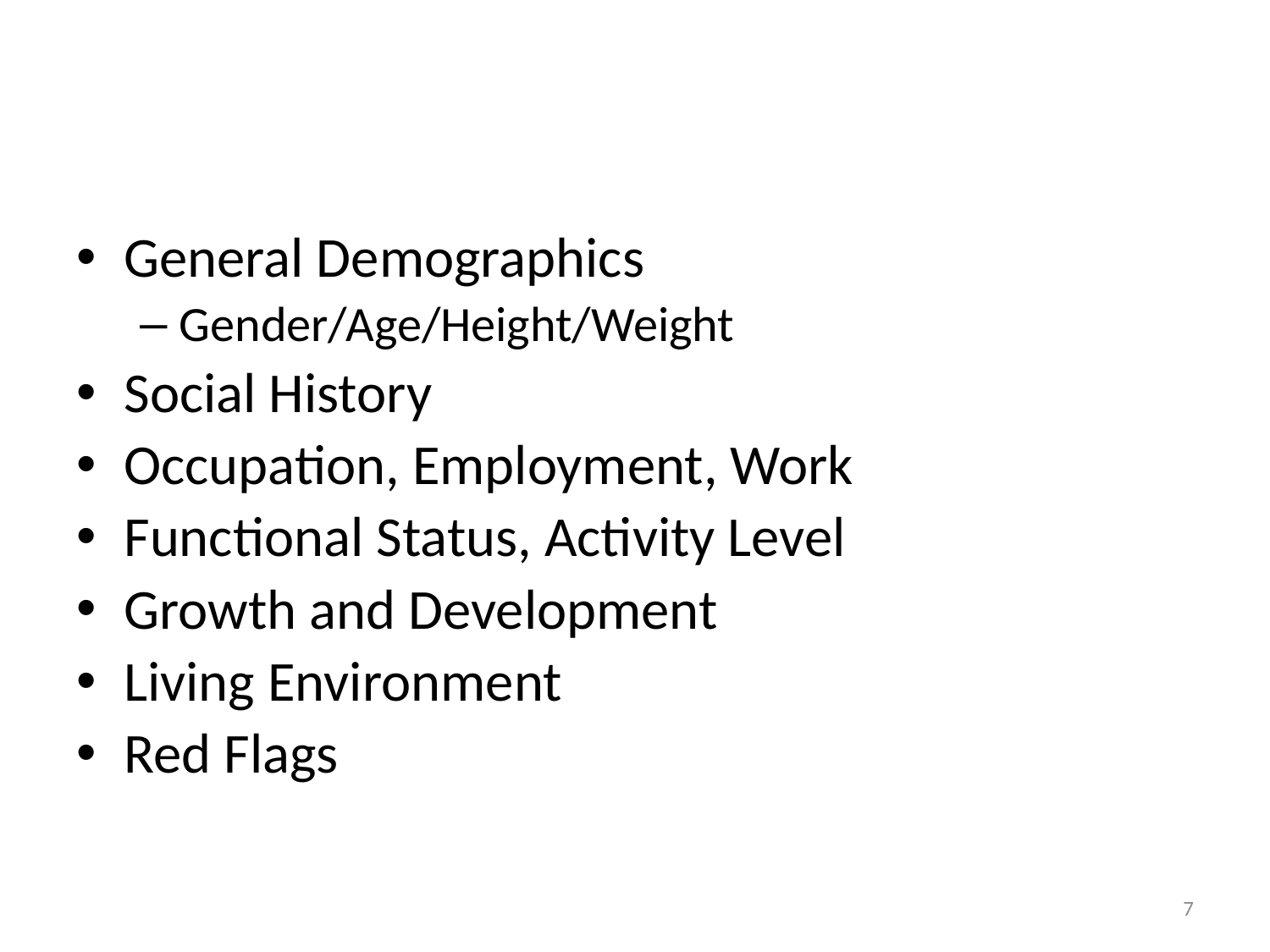

#
General Demographics
Gender/Age/Height/Weight
Social History
Occupation, Employment, Work
Functional Status, Activity Level
Growth and Development
Living Environment
Red Flags

7